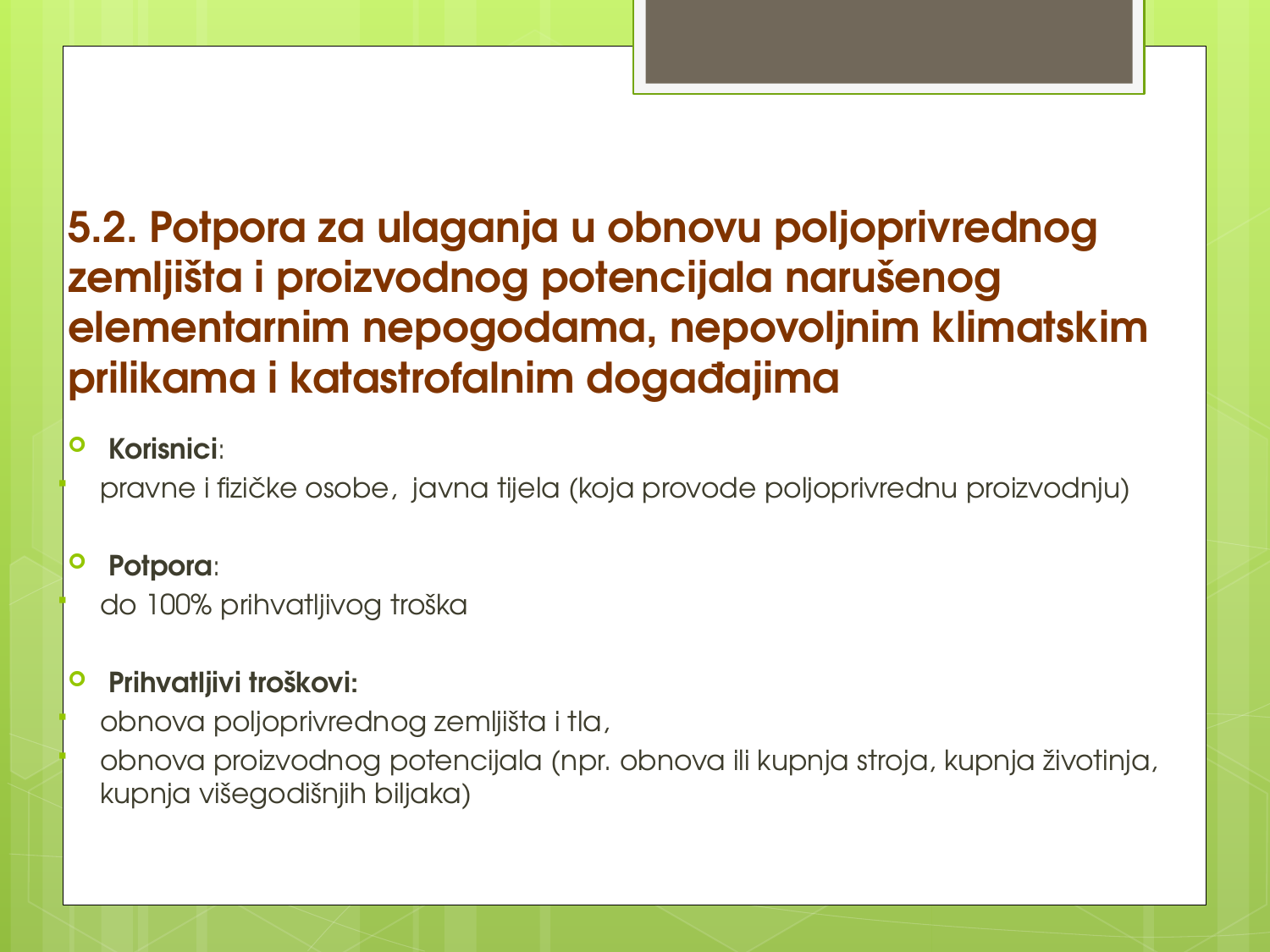

5.2. Potpora za ulaganja u obnovu poljoprivrednog zemljišta i proizvodnog potencijala narušenog elementarnim nepogodama, nepovoljnim klimatskim prilikama i katastrofalnim događajima

Korisnici:
pravne i fizičke osobe,  javna tijela (koja provode poljoprivrednu proizvodnju)

Potpora:
do 100% prihvatljivog troška

Prihvatljivi troškovi:
obnova poljoprivrednog zemljišta i tla,
obnova proizvodnog potencijala (npr. obnova ili kupnja stroja, kupnja životinja, kupnja višegodišnjih biljaka)